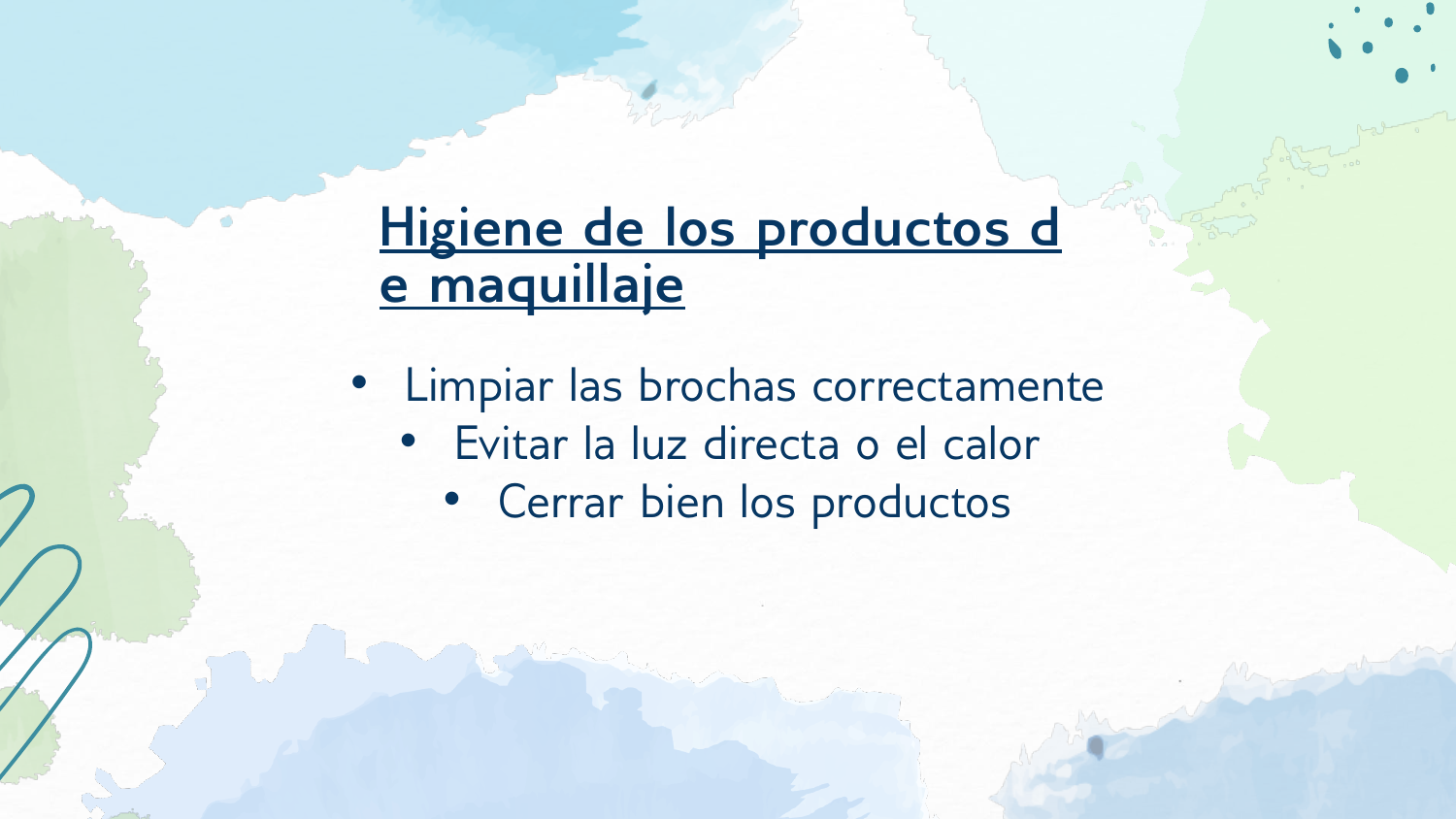

# Higiene de los productos de maquillaje
Limpiar las brochas correctamente
Evitar la luz directa o el calor
Cerrar bien los productos